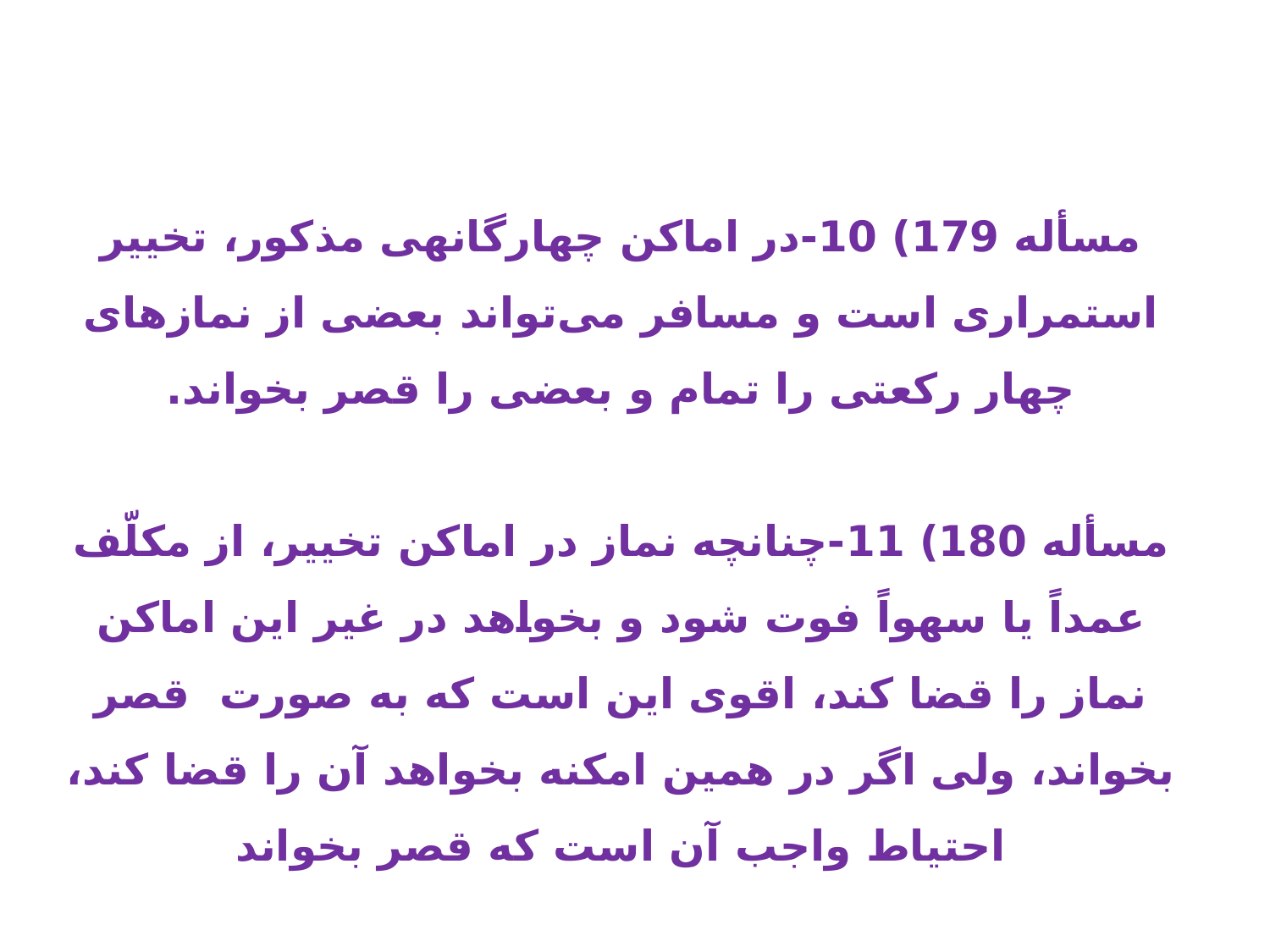

مسأله 179) 10-در اماکن چهارگانهی مذکور، تخییر استمراری است و مسافر می‌تواند بعضی از نمازهای چهار رکعتی را تمام و بعضی را قصر بخواند.

مسأله 180) 11-چنانچه نماز در اماکن تخییر، از مکلّف عمداً یا سهواً فوت شود و بخواهد در غیر این اماکن نماز را قضا کند، اقوی این است که به صورت  قصر بخواند، ولی اگر در همین امکنه بخواهد آن را قضا کند، احتیاط واجب آن است که قصر بخواند